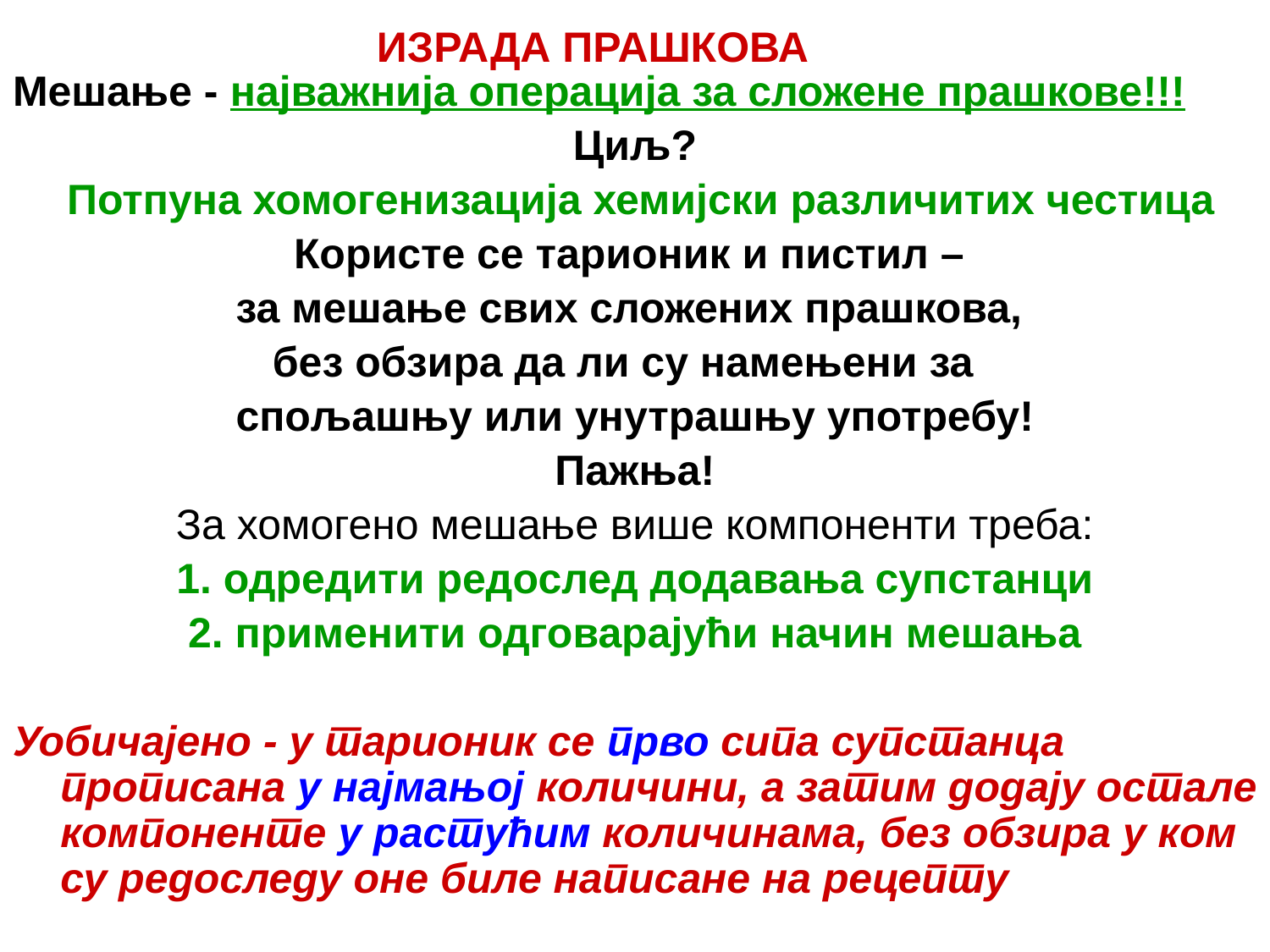

# ИЗРАДА ПРАШКОВА
Мешање - најважнија операција за сложене прашкове!!!
Циљ?
 Потпуна хомогенизација хемијски различитих честица
Користе се тарионик и пистил –
за мешање свих сложених прашкова,
без обзира да ли су намењени за
спољашњу или унутрашњу употребу!
Пажња!
За хомогено мешање више компоненти треба:
1. одредити редослед додавања супстанци
2. применити одговарајући начин мешања

Уобичајено - у тарионик се прво сипа супстанца прописана у најмањој количини, а затим додају остале компoненте у растућим количинама, без обзира у ком су редоследу оне биле написане на рецепту